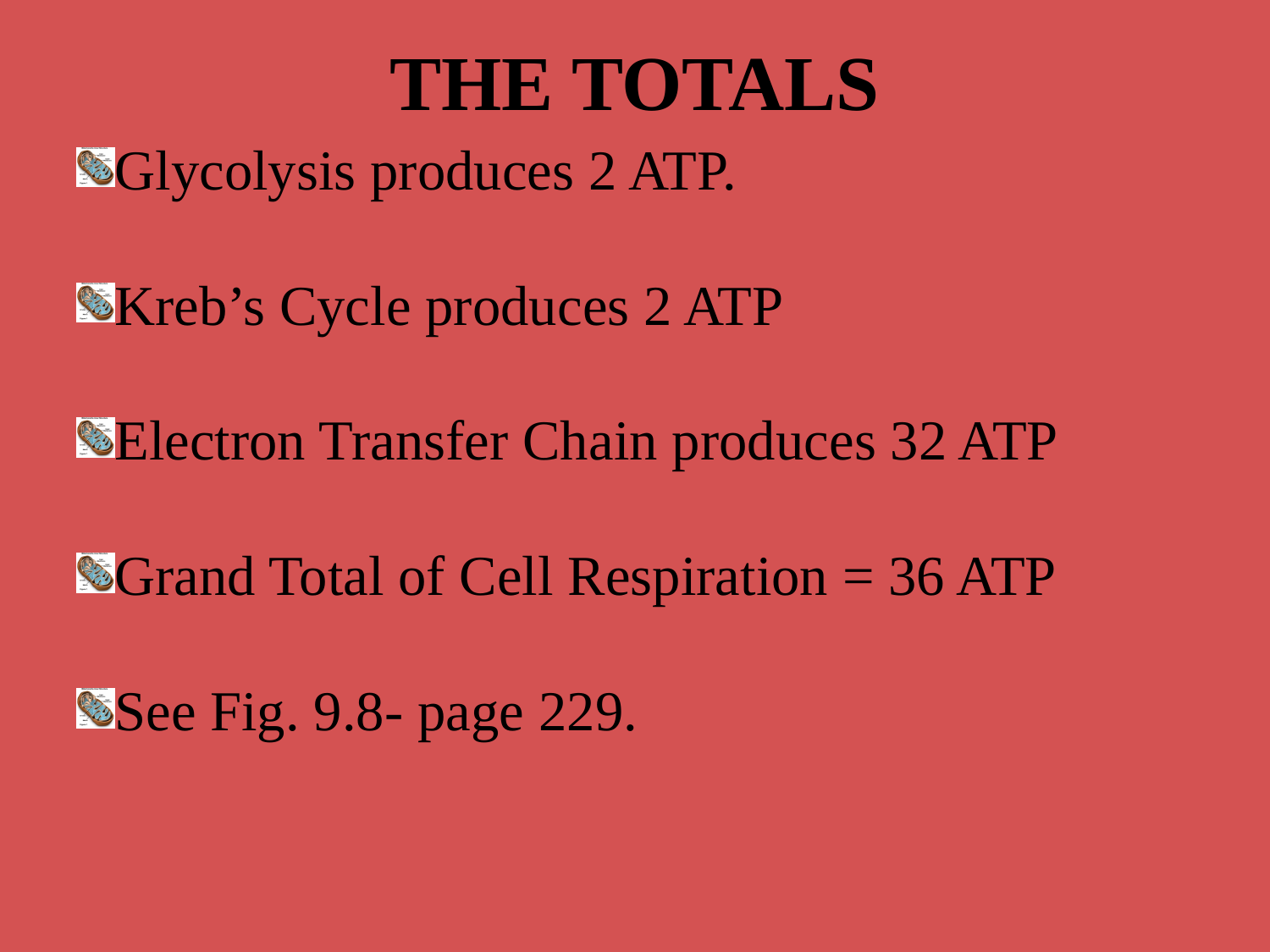

# THE TOTALS
Glycolysis produces 2 ATP.

Kreb’s Cycle produces 2 ATP

Electron Transfer Chain produces 32 ATP

Grand Total of Cell Respiration = 36 ATP

See Fig. 9.8- page 229.